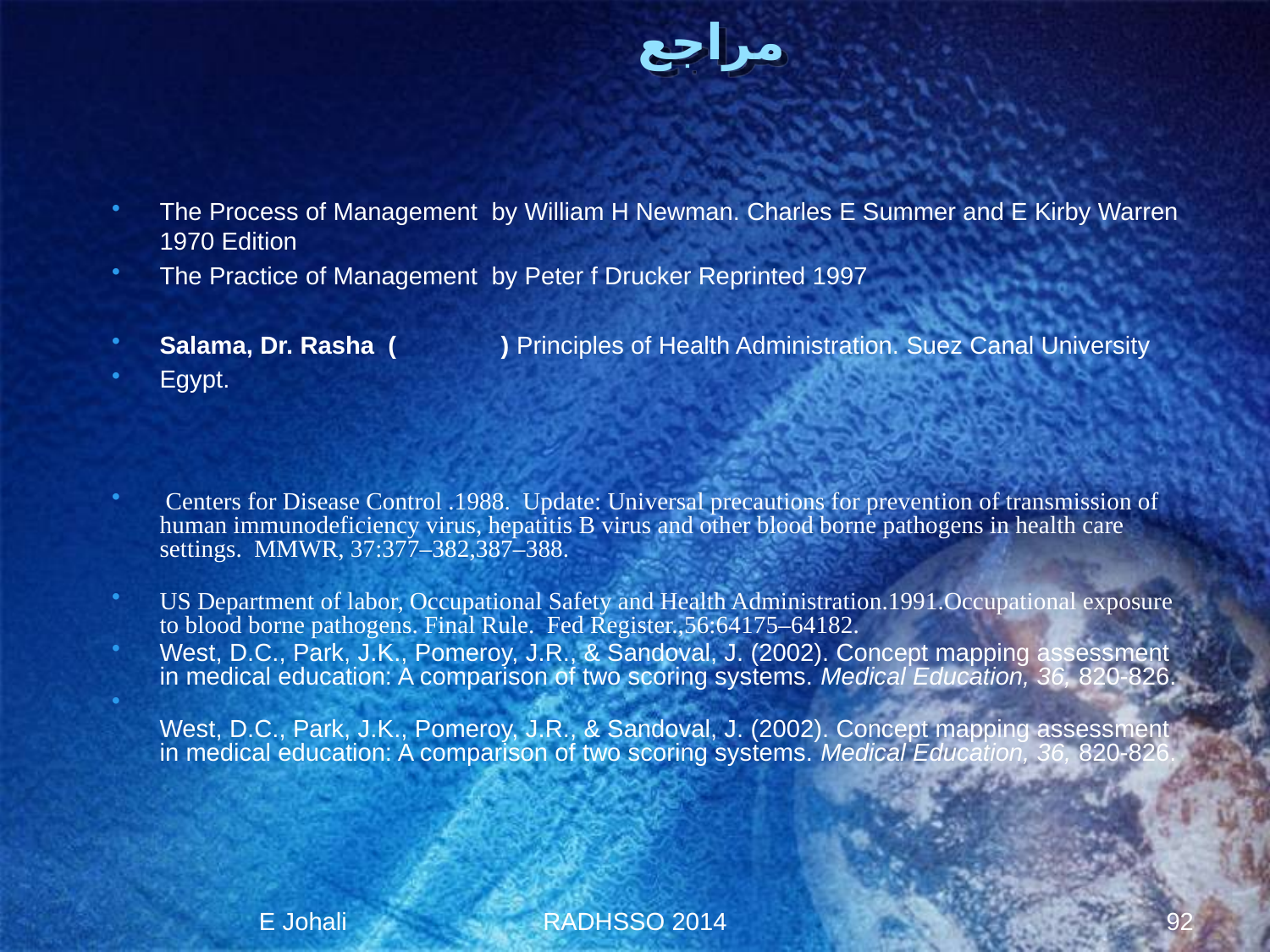

# مراجع

The Process of Management  by William H Newman. Charles E Summer and E Kirby Warren
1970 Edition
The Practice of Management  by Peter f Drucker Reprinted 1997

Salama, Dr. Rasha  (               ) Principles of Health Administration. Suez Canal University
Egypt.

 Centers for Disease Control .1988.  Update: Universal precautions for prevention of transmission of human immunodeficiency virus, hepatitis B virus and other blood borne pathogens in health care settings.  MMWR, 37:377–382,387–388.
US Department of labor, Occupational Safety and Health Administration.1991.Occupational exposure to blood borne pathogens. Final Rule.  Fed Register.,56:64175–64182.
West, D.C., Park, J.K., Pomeroy, J.R., & Sandoval, J. (2002). Concept mapping assessment in medical education: A comparison of two scoring systems. Medical Education, 36, 820-826.
West, D.C., Park, J.K., Pomeroy, J.R., & Sandoval, J. (2002). Concept mapping assessment in medical education: A comparison of two scoring systems. Medical Education, 36, 820-826.

E Johali
RADHSSO 2014
92